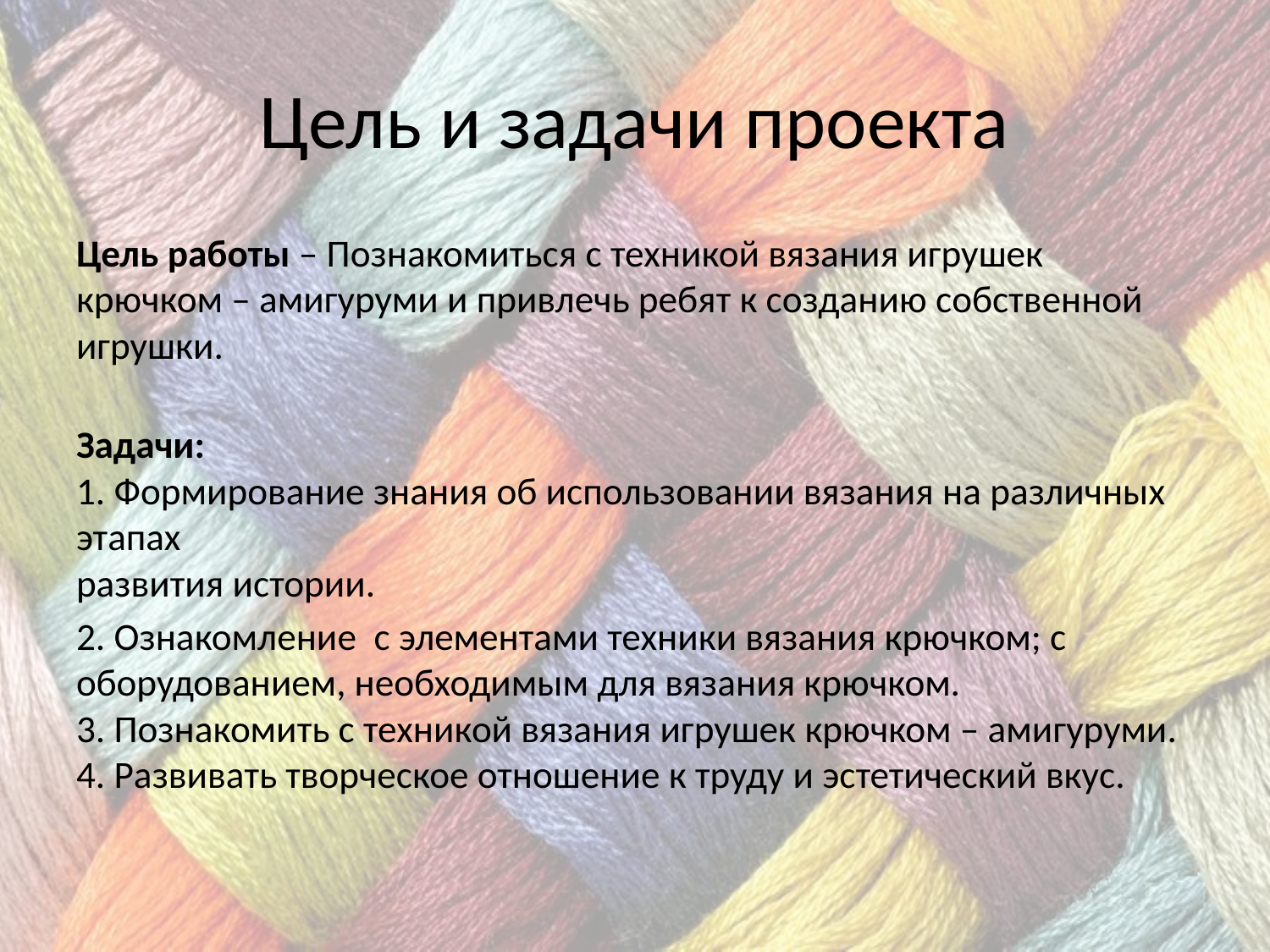

# Цель и задачи проекта
Цель работы – Познакомиться с техникой вязания игрушек крючком – амигуруми и привлечь ребят к созданию собственной игрушки.
Задачи:  
1. Формирование знания об использовании вязания на различных этапах 
развития истории.
2. Ознакомление  с элементами техники вязания крючком; с оборудованием, необходимым для вязания крючком. 
3. Познакомить с техникой вязания игрушек крючком – амигуруми.
4. Развивать творческое отношение к труду и эстетический вкус.